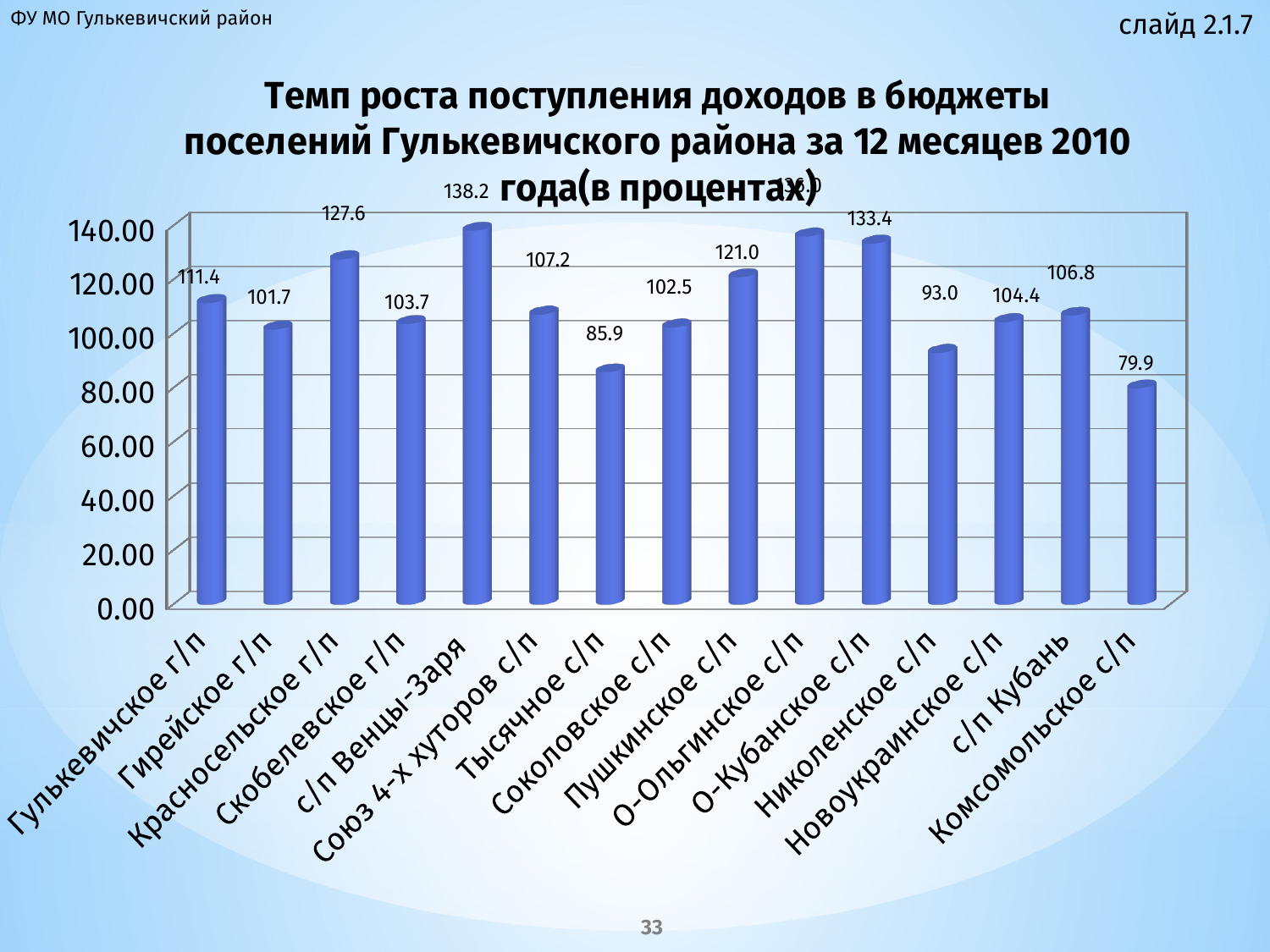

слайд 2.1.7
ФУ МО Гулькевичский район

[unsupported chart]

33